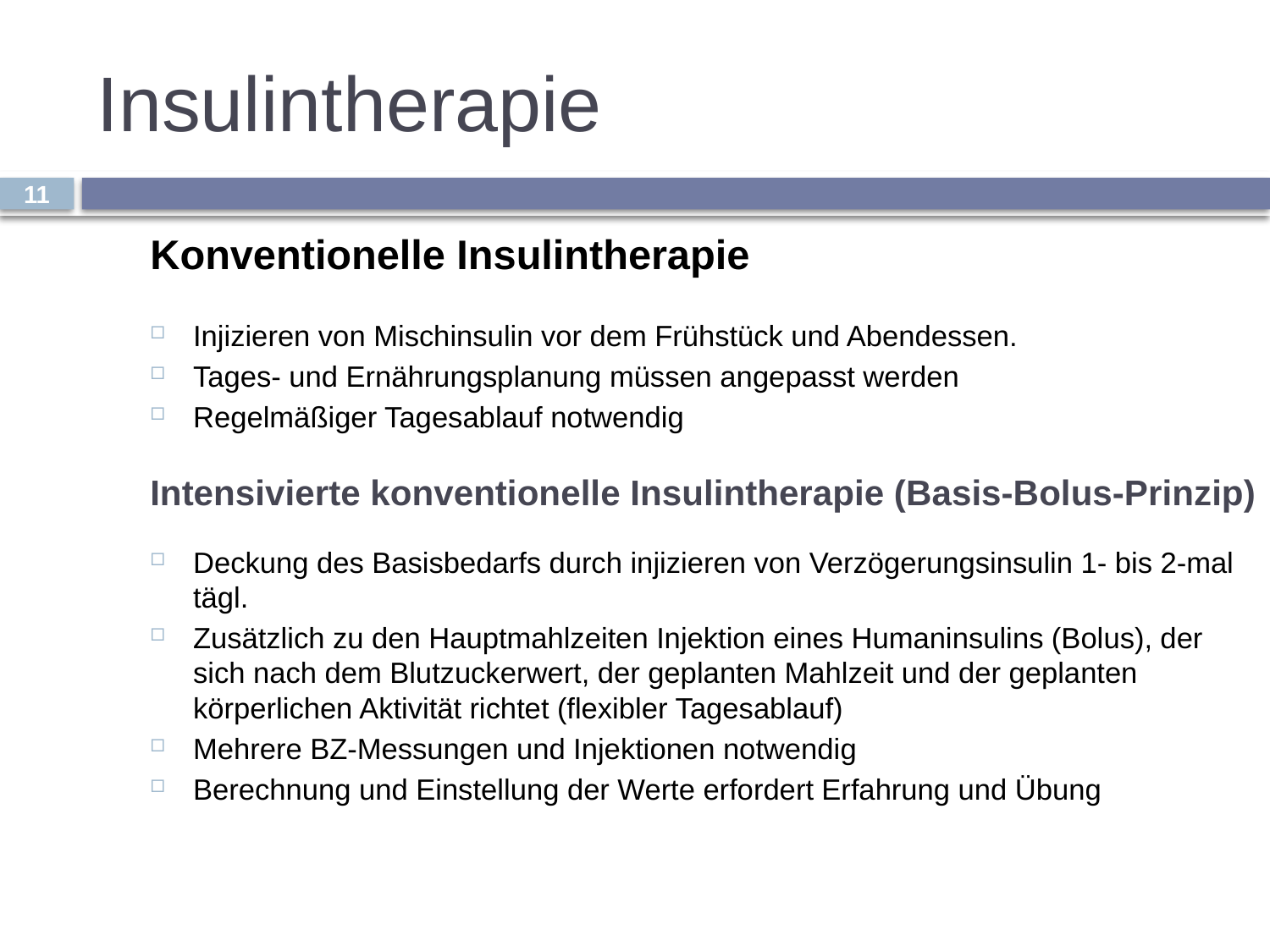

# Insulintherapie
11
Konventionelle Insulintherapie

Injizieren von Mischinsulin vor dem Frühstück und Abendessen.
Tages- und Ernährungsplanung müssen angepasst werden
Regelmäßiger Tagesablauf notwendig

Intensivierte konventionelle Insulintherapie (Basis-Bolus-Prinzip)

Deckung des Basisbedarfs durch injizieren von Verzögerungsinsulin 1- bis 2-mal tägl.
Zusätzlich zu den Hauptmahlzeiten Injektion eines Humaninsulins (Bolus), der sich nach dem Blutzuckerwert, der geplanten Mahlzeit und der geplanten körperlichen Aktivität richtet (flexibler Tagesablauf)
Mehrere BZ-Messungen und Injektionen notwendig
Berechnung und Einstellung der Werte erfordert Erfahrung und Übung